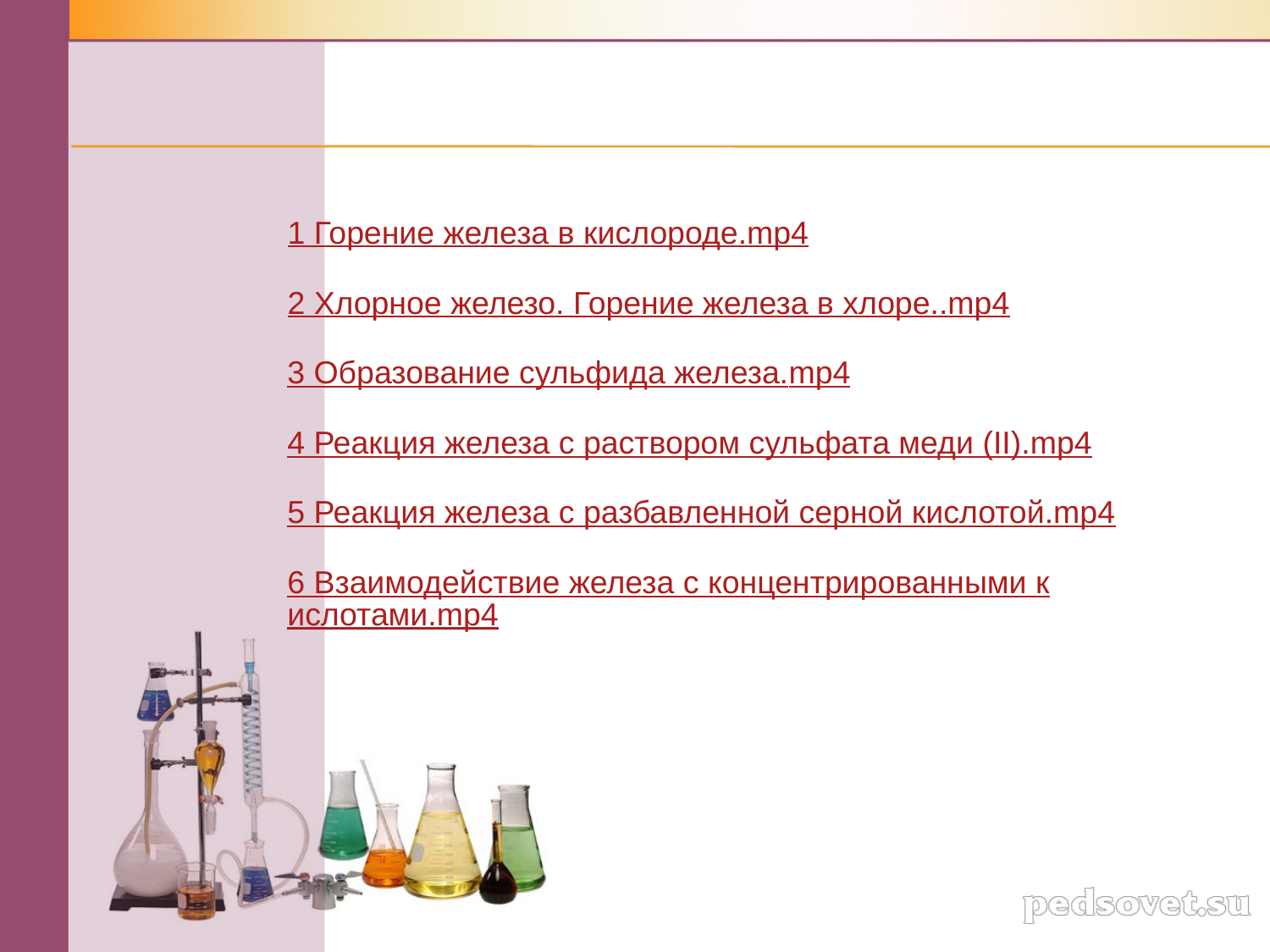

1 Горение железа в кислороде.mp4
2 Хлорное железо. Горение железа в хлоре..mp4
3 Образование сульфида железа.mp4
4 Реакция железа с раствором сульфата меди (II).mp4
5 Реакция железа с разбавленной серной кислотой.mp4
6 Взаимодействие железа с концентрированными кислотами.mp4